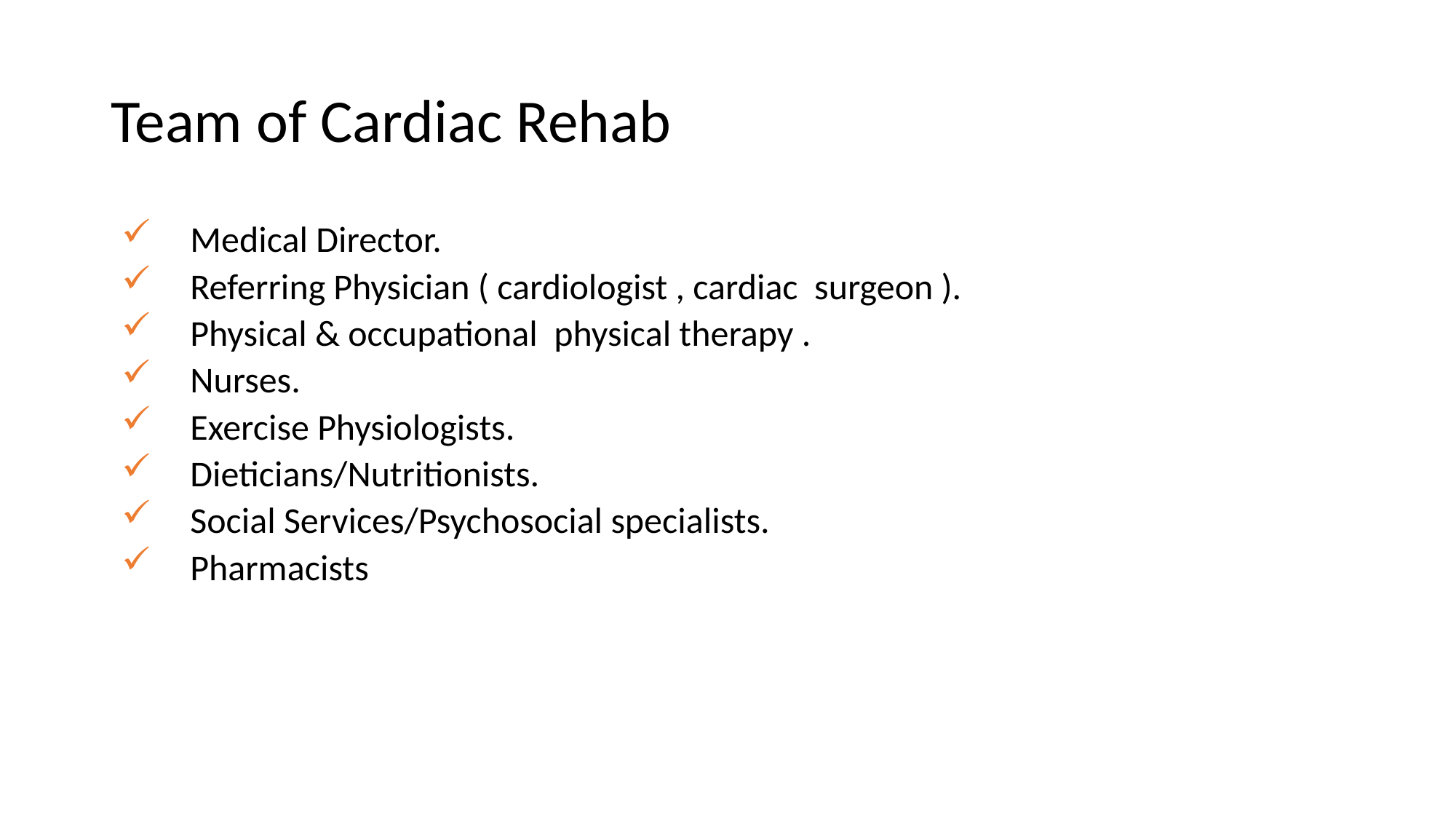

# Team of Cardiac Rehab
Medical Director.
Referring Physician ( cardiologist , cardiac  surgeon ).
Physical & occupational  physical therapy .
Nurses.
Exercise Physiologists.
Dieticians/Nutritionists.
Social Services/Psychosocial specialists.
Pharmacists